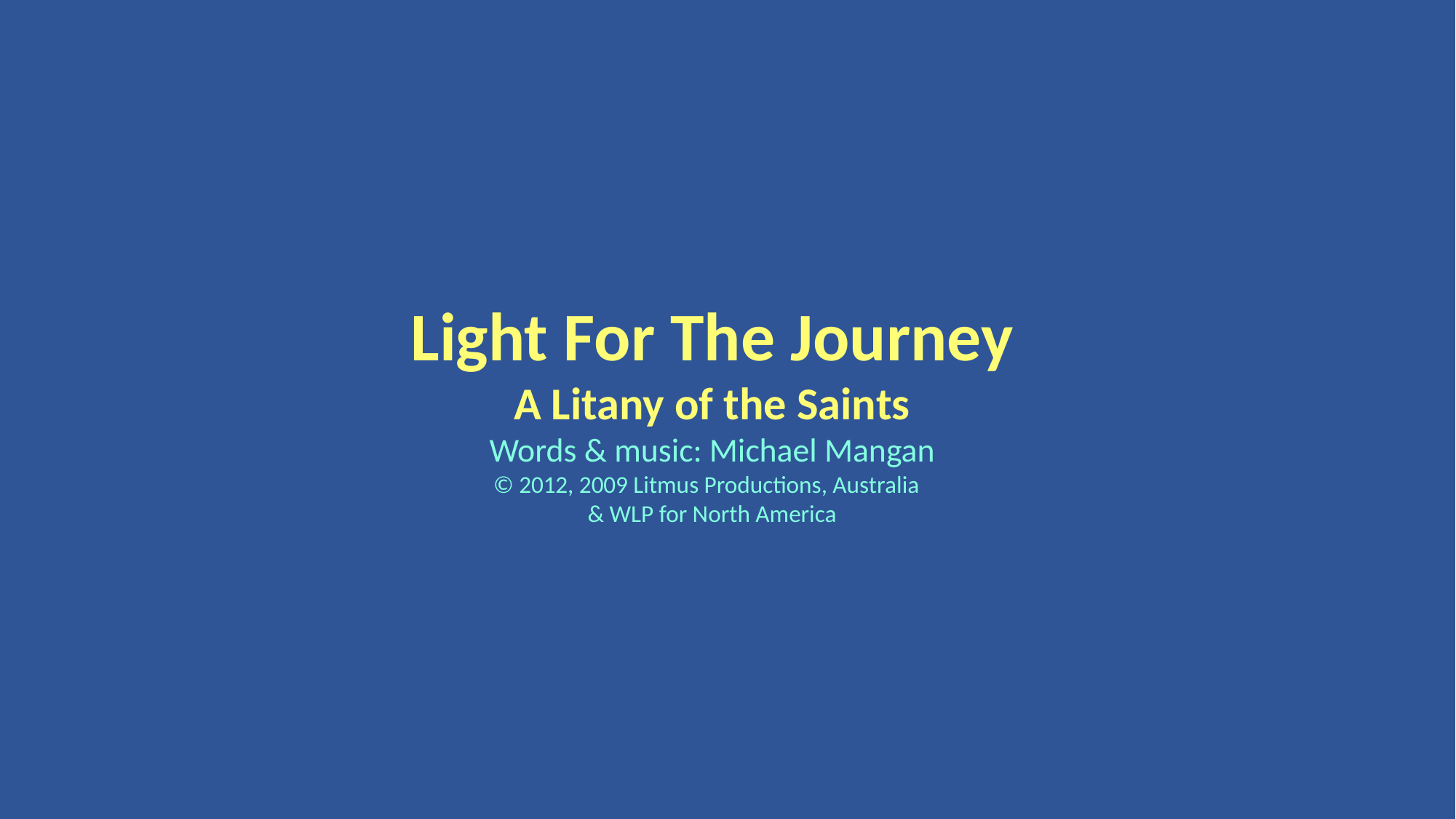

Light For The Journey
A Litany of the Saints
Words & music: Michael Mangan
© 2012, 2009 Litmus Productions, Australia
& WLP for North America